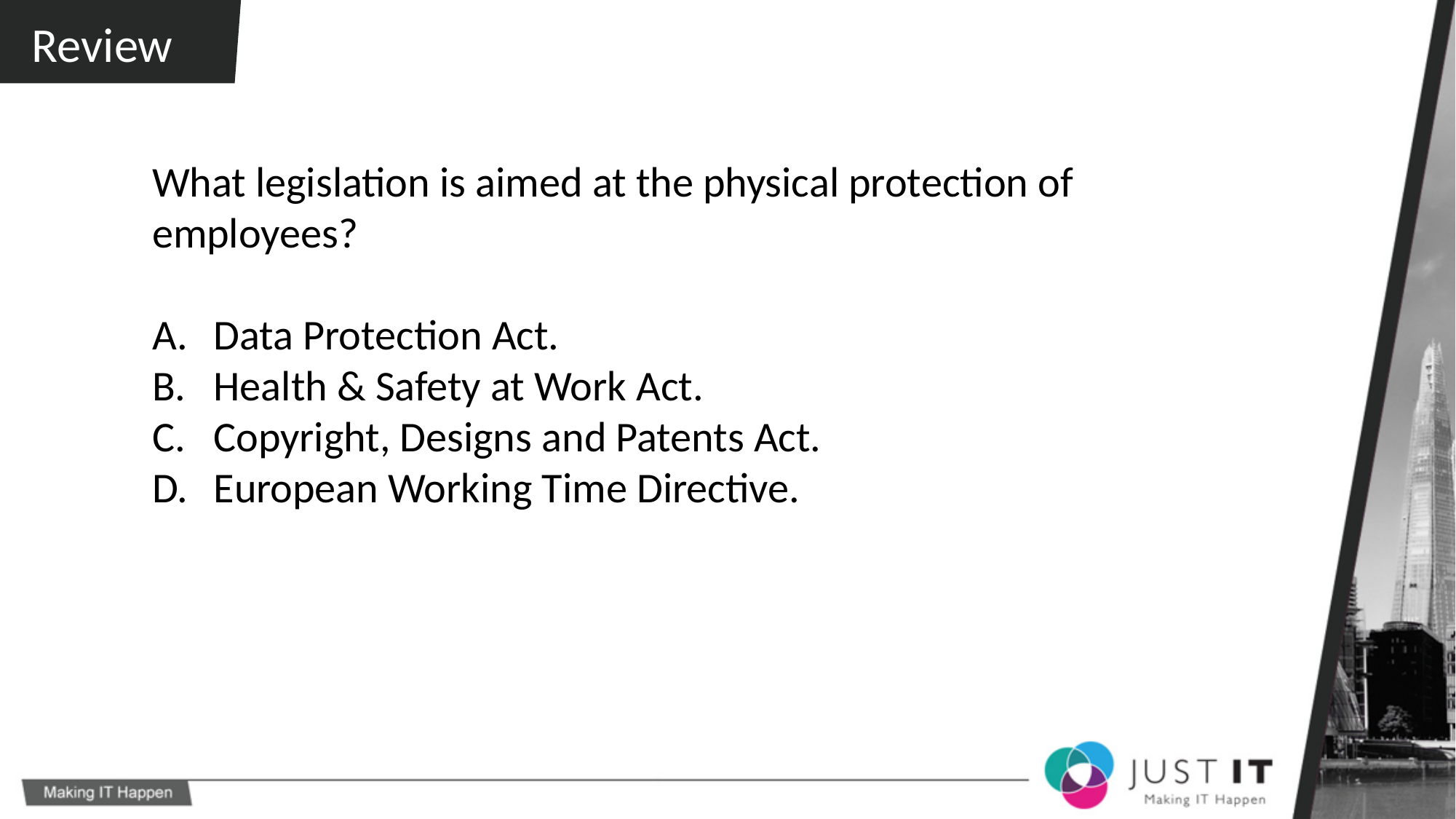

Review
What legislation is aimed at the physical protection of employees?

Data Protection Act.
Health & Safety at Work Act.
Copyright, Designs and Patents Act.
European Working Time Directive.